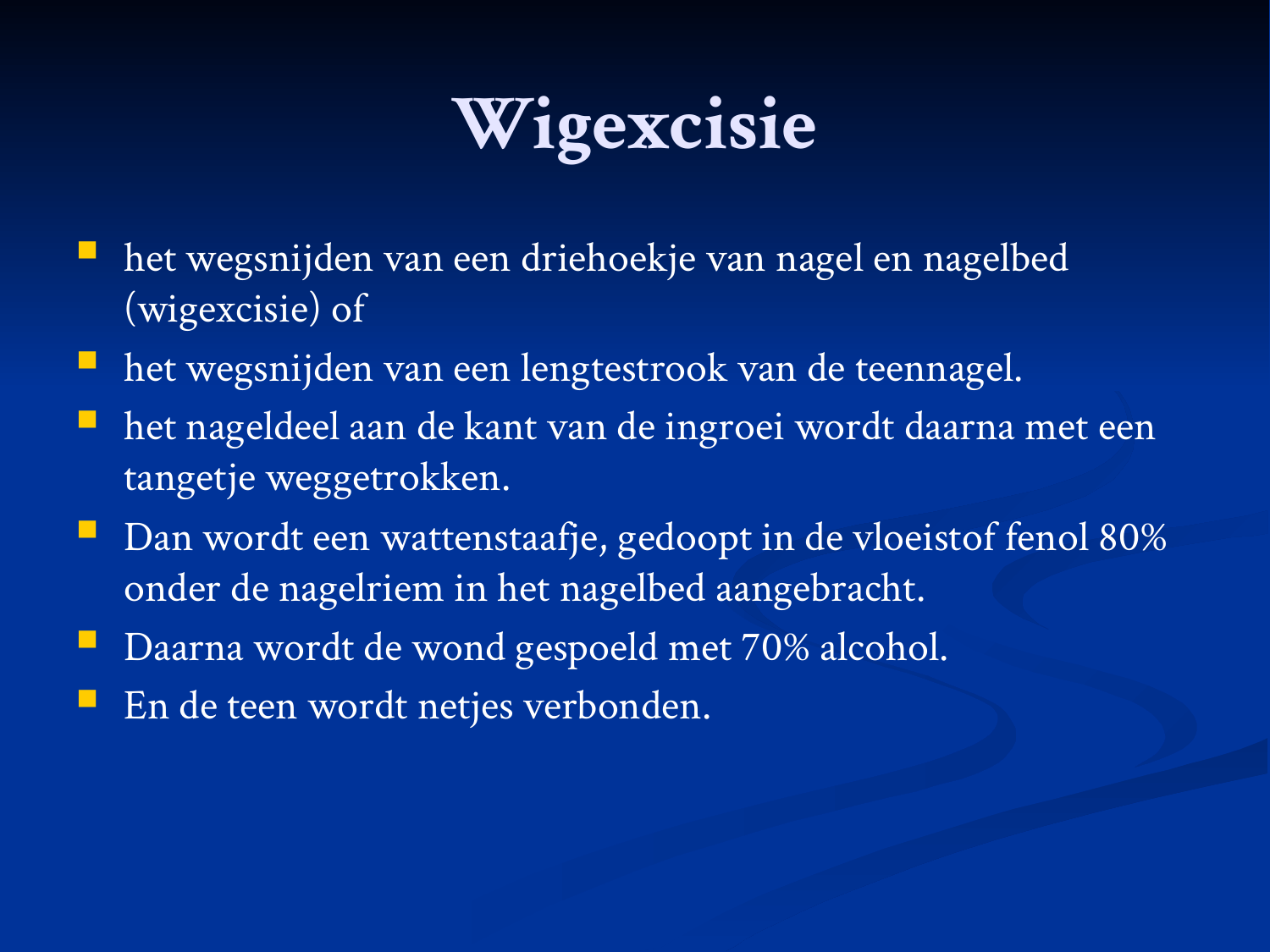

# Wigexcisie
het wegsnijden van een driehoekje van nagel en nagelbed (wigexcisie) of
het wegsnijden van een lengtestrook van de teennagel.
het nageldeel aan de kant van de ingroei wordt daarna met een tangetje weggetrokken.
Dan wordt een wattenstaafje, gedoopt in de vloeistof fenol 80% onder de nagelriem in het nagelbed aangebracht.
Daarna wordt de wond gespoeld met 70% alcohol.
En de teen wordt netjes verbonden.